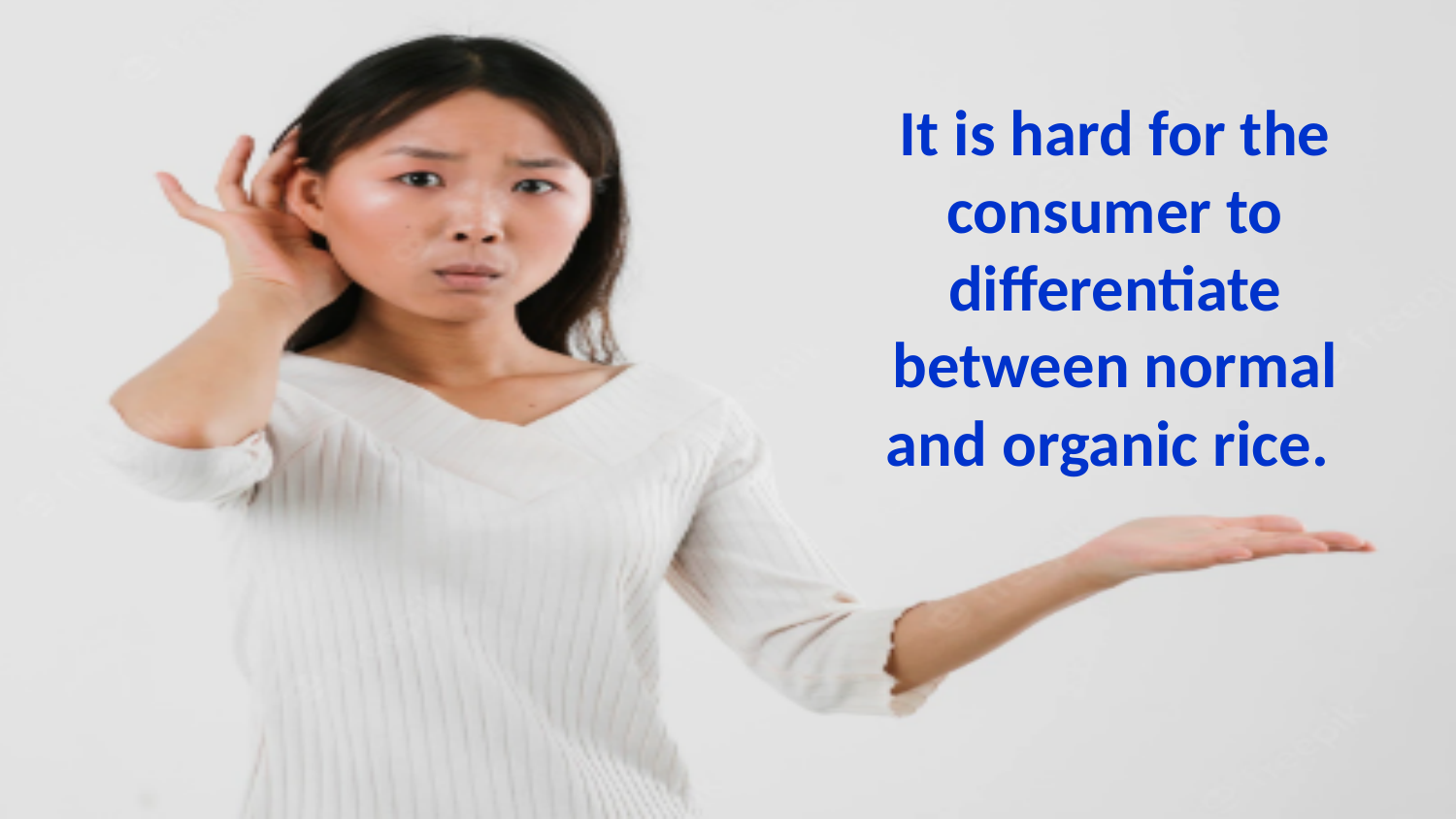

It is hard for the consumer to differentiate between normal and organic rice.